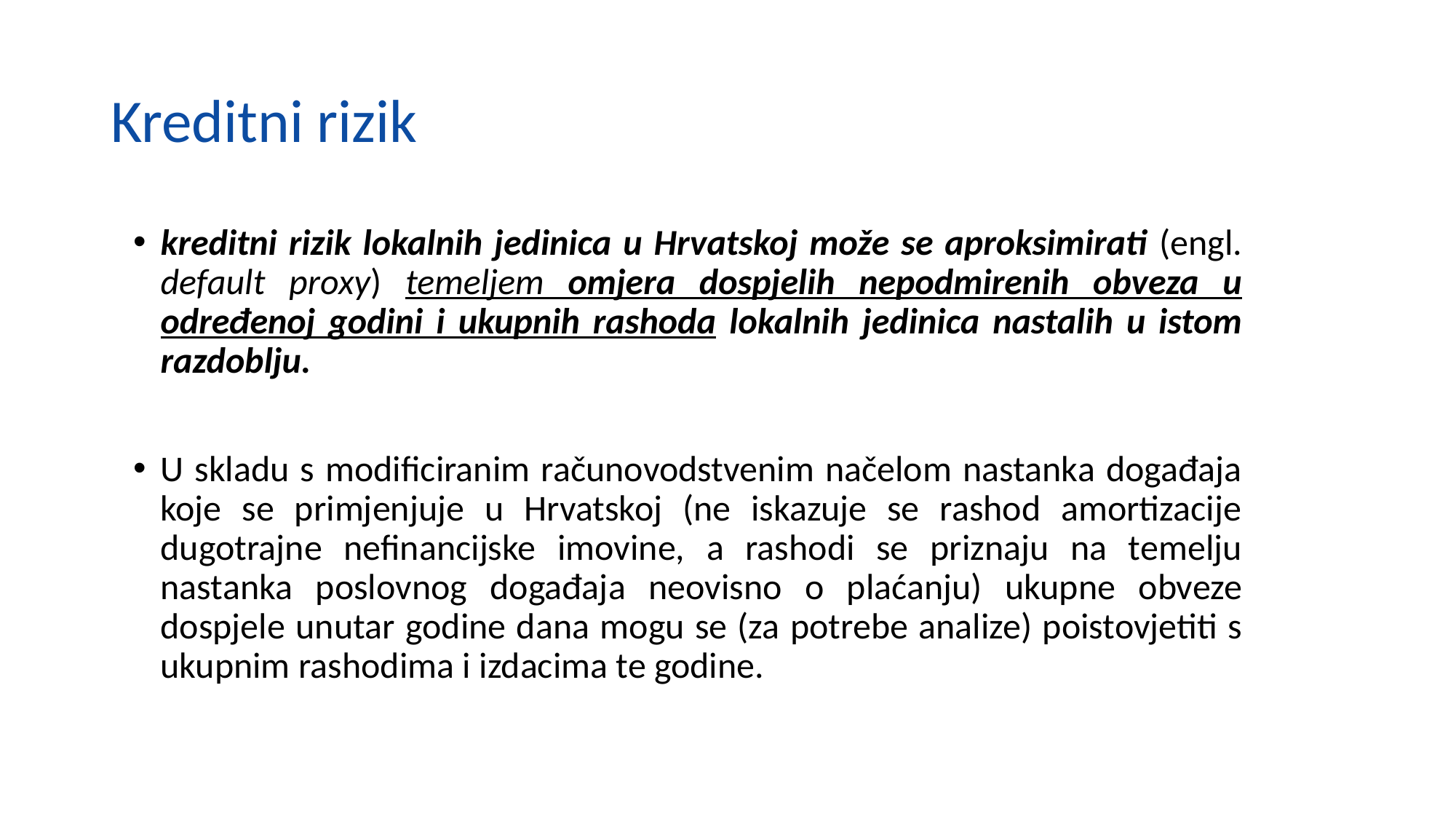

# Kreditni rizik
kreditni rizik lokalnih jedinica u Hrvatskoj može se aproksimirati (engl. default proxy) temeljem omjera dospjelih nepodmirenih obveza u određenoj godini i ukupnih rashoda lokalnih jedinica nastalih u istom razdoblju.

U skladu s modificiranim računovodstvenim načelom nastanka događaja koje se primjenjuje u Hrvatskoj (ne iskazuje se rashod amortizacije dugotrajne nefinancijske imovine, a rashodi se priznaju na temelju nastanka poslovnog događaja neovisno o plaćanju) ukupne obveze dospjele unutar godine dana mogu se (za potrebe analize) poistovjetiti s ukupnim rashodima i izdacima te godine.